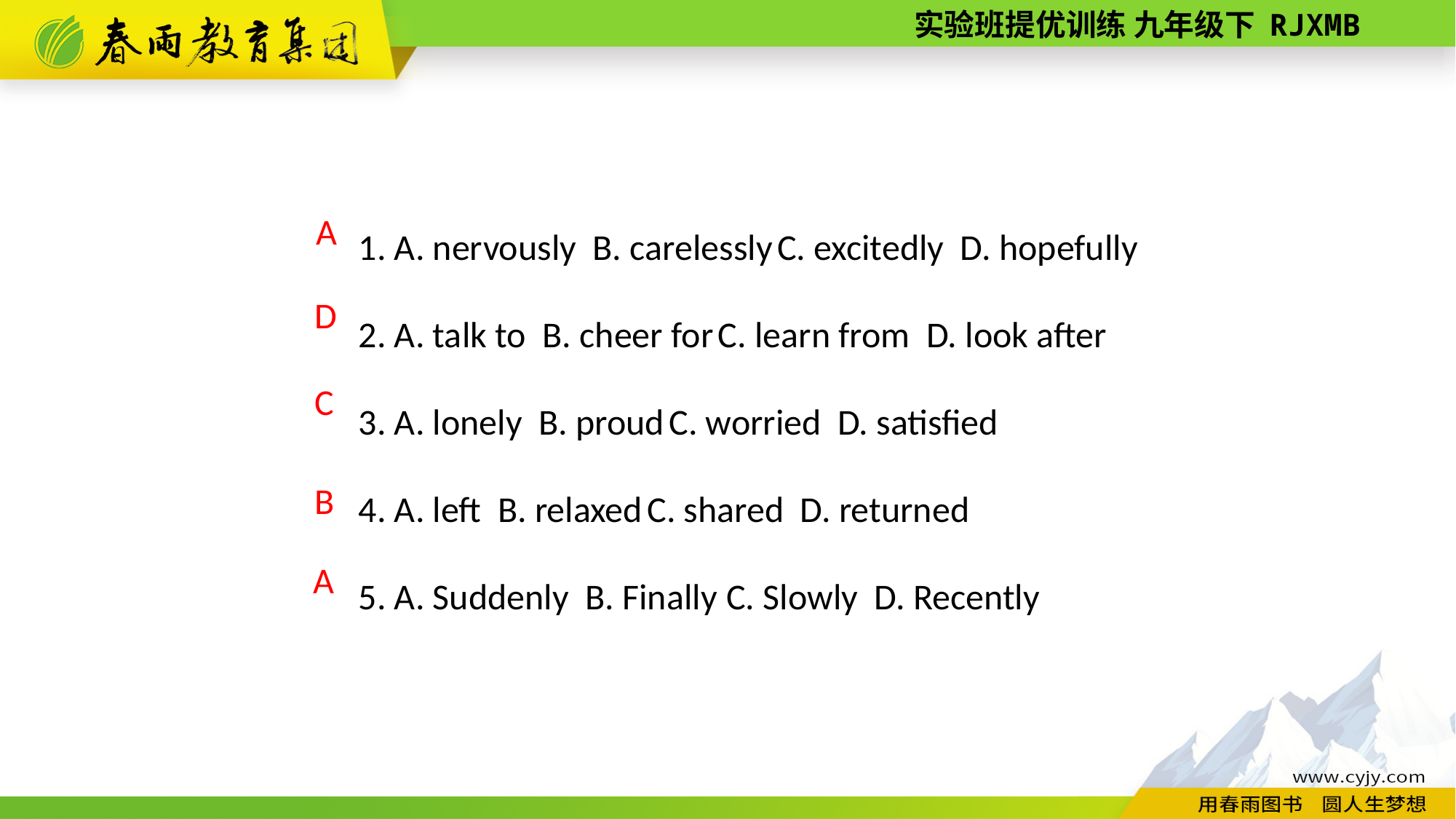

1. A. nervously  B. carelessly C. excitedly  D. hopefully
2. A. talk to  B. cheer for C. learn from  D. look after
3. A. lonely  B. proud C. worried  D. satisfied
4. A. left  B. relaxed C. shared  D. returned
5. A. Suddenly  B. Finally  C. Slowly  D. Recently
A
D
C
B
A